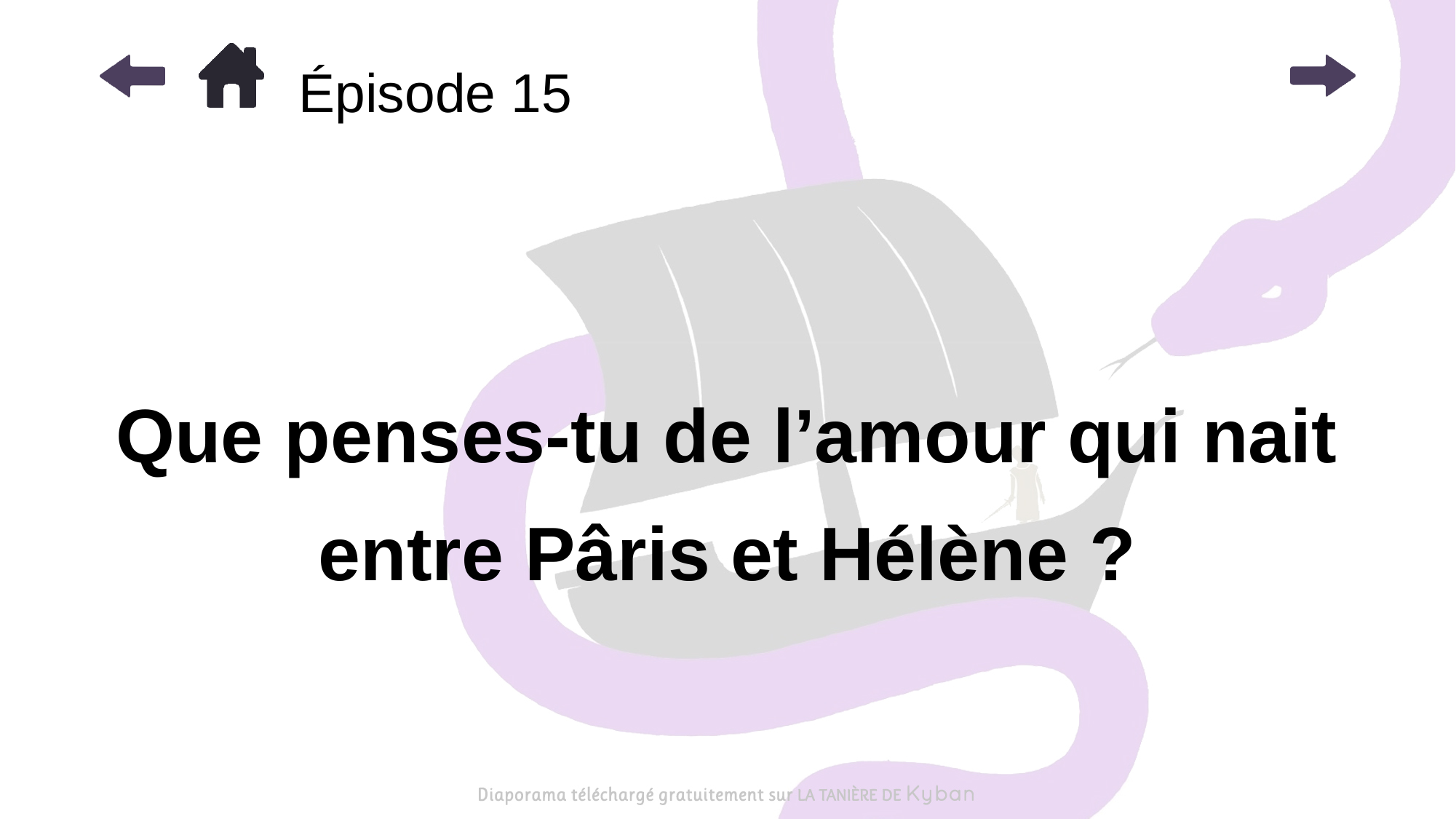

# Épisode 15
Que penses-tu de l’amour qui nait entre Pâris et Hélène ?